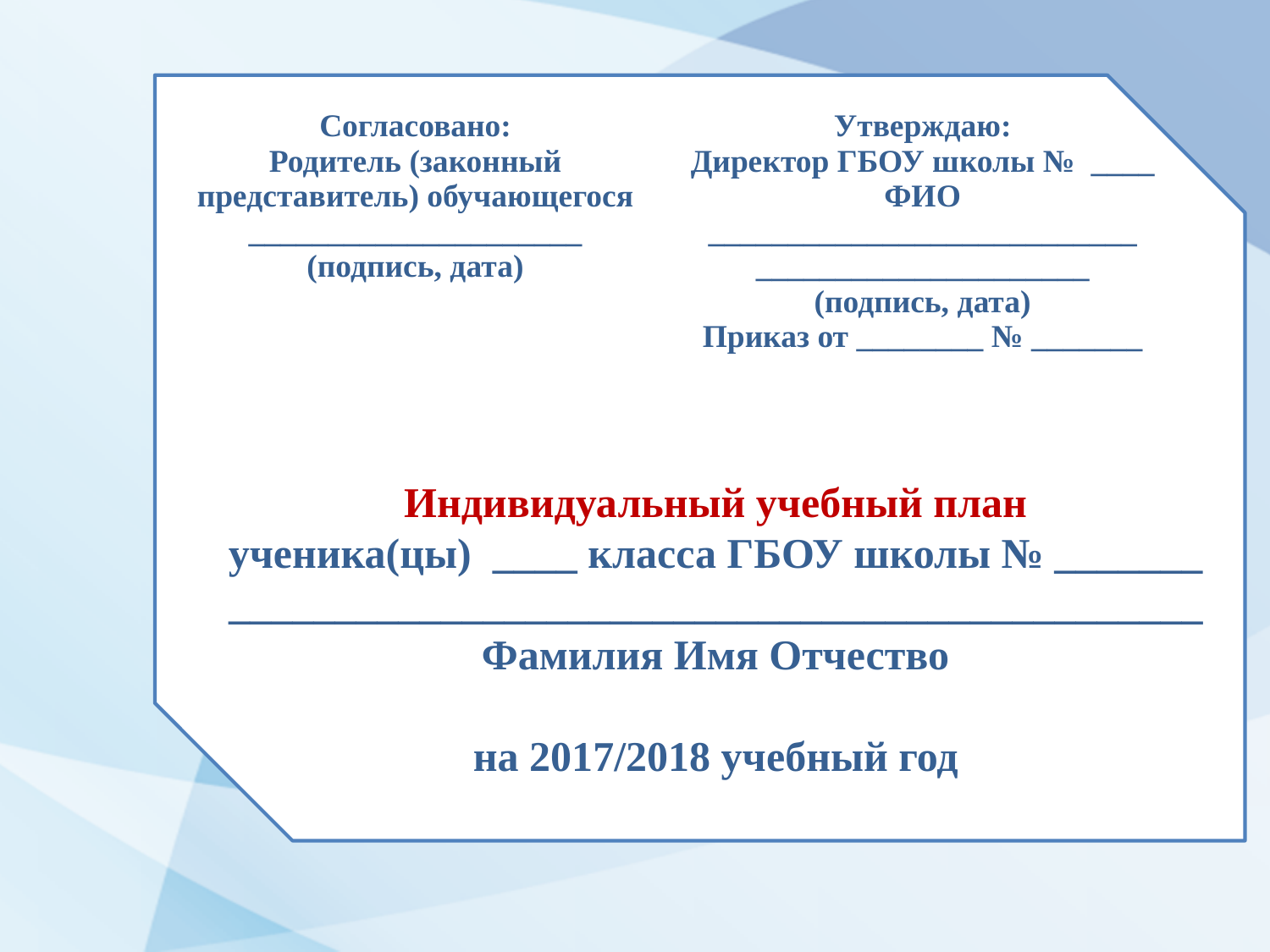

| Согласовано: Родитель (законный представитель) обучающегося \_\_\_\_\_\_\_\_\_\_\_\_\_\_\_\_\_\_\_\_\_ (подпись, дата) |  | Утверждаю: Директор ГБОУ школы № \_\_\_\_ ФИО \_\_\_\_\_\_\_\_\_\_\_\_\_\_\_\_\_\_\_\_\_\_\_\_\_\_\_ \_\_\_\_\_\_\_\_\_\_\_\_\_\_\_\_\_\_\_\_\_ (подпись, дата) Приказ от \_\_\_\_\_\_\_\_ № \_\_\_\_\_\_\_ |
| --- | --- | --- |

Индивидуальный учебный план
ученика(цы)  ____ класса ГБОУ школы № _______
______________________________________________
Фамилия Имя Отчество

на 2017/2018 учебный год